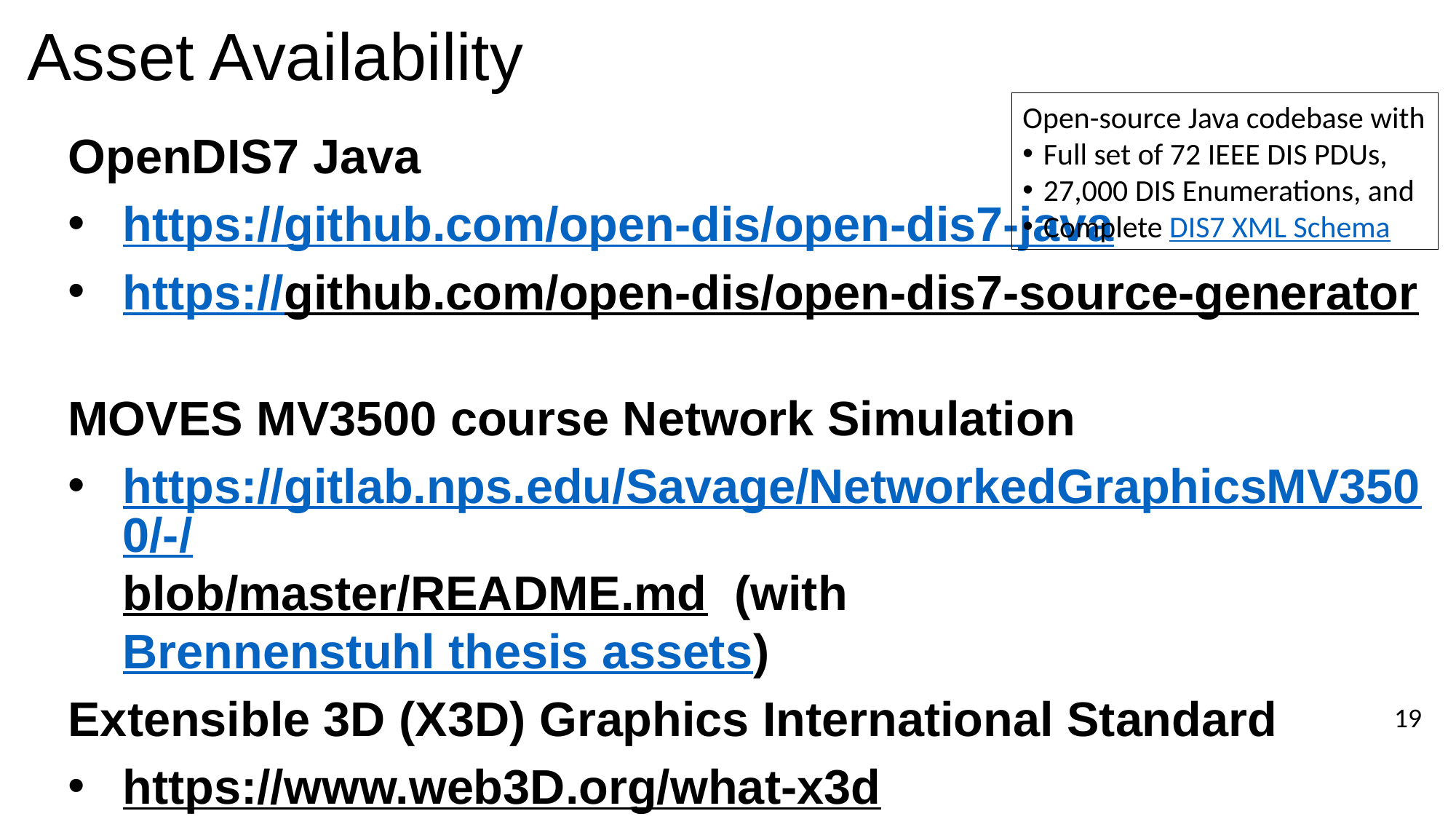

Asset Availability
Open-source Java codebase with
Full set of 72 IEEE DIS PDUs,
27,000 DIS Enumerations, and
Complete DIS7 XML Schema
OpenDIS7 Java
https://github.com/open-dis/open-dis7-java
https://github.com/open-dis/open-dis7-source-generator
MOVES MV3500 course Network Simulation
https://gitlab.nps.edu/Savage/NetworkedGraphicsMV3500/-/blob/master/README.md  (with Brennenstuhl thesis assets)
Extensible 3D (X3D) Graphics International Standard
https://www.web3D.org/what-x3d
SPIDERS3D Naval Virtual Environment
https://gitlab.nps.edu/Savage/Spiders3dPublic/-/blob/master/README.md
19